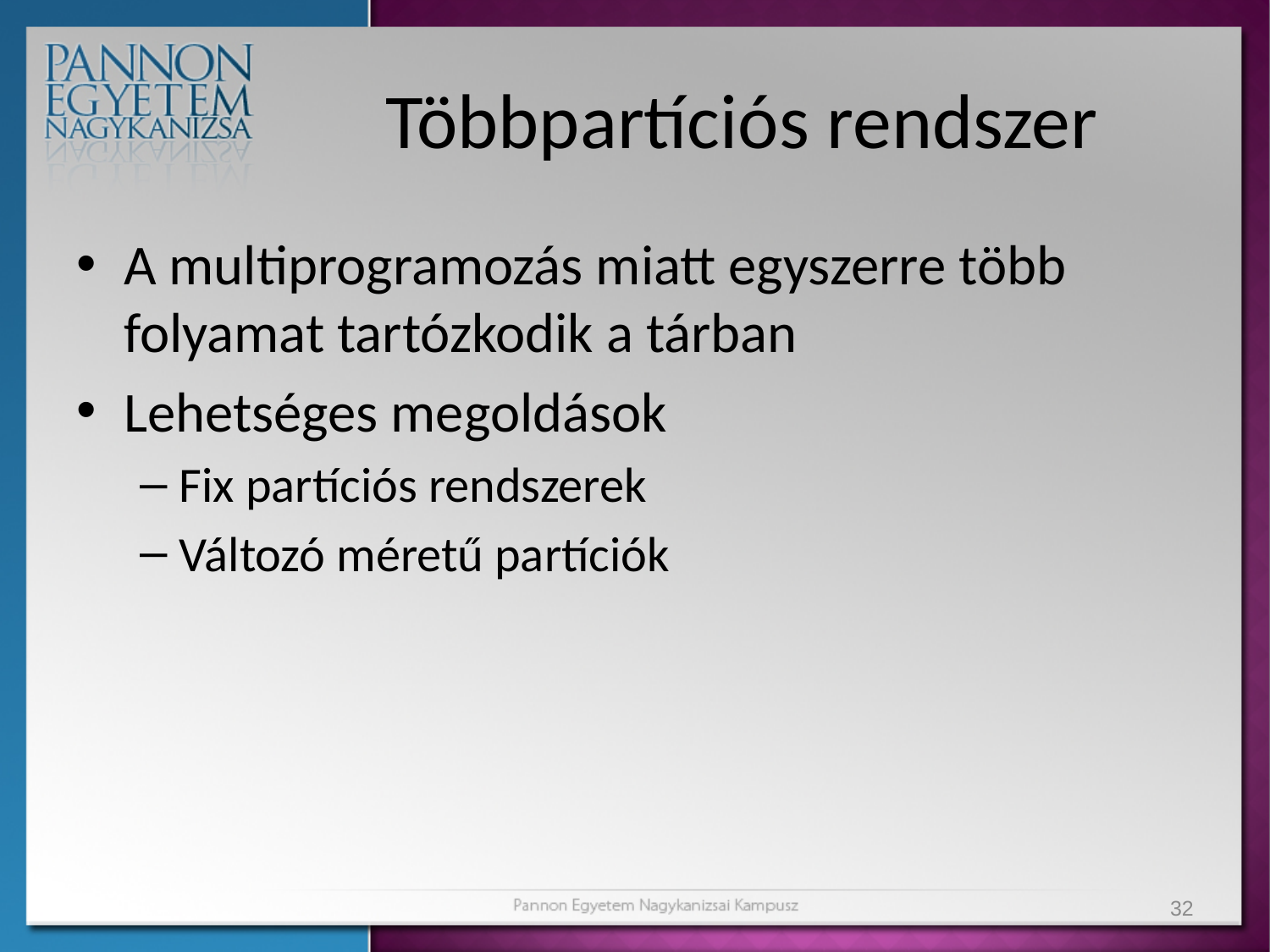

# Többpartíciós rendszer
A multiprogramozás miatt egyszerre több folyamat tartózkodik a tárban
Lehetséges megoldások
Fix partíciós rendszerek
Változó méretű partíciók
32